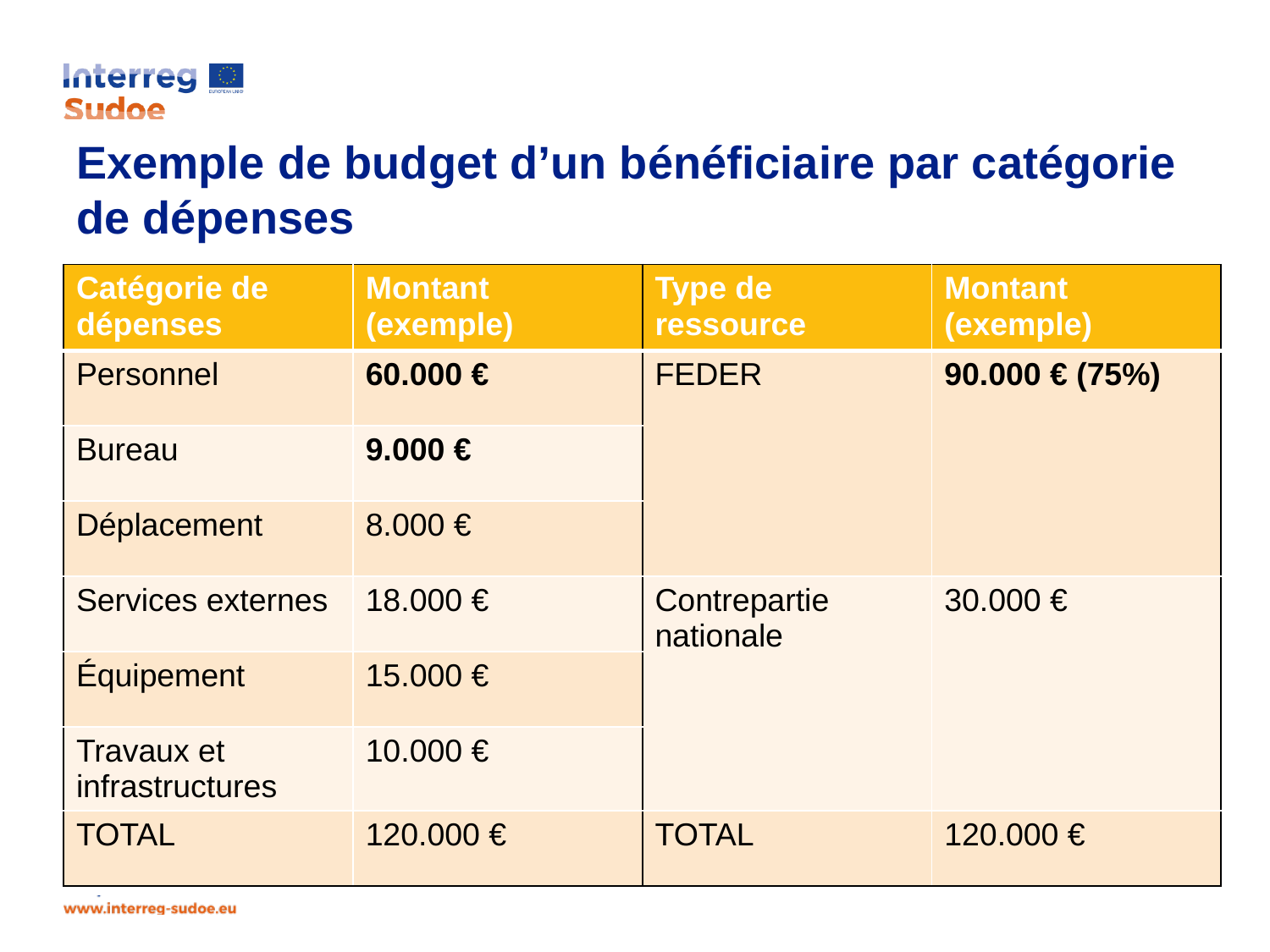

# Exemple de budget d’un bénéficiaire par catégorie de dépenses
| Catégorie de dépenses | Montant (exemple) | Type de ressource | Montant (exemple) |
| --- | --- | --- | --- |
| Personnel | 60.000 € | FEDER | 90.000 € (75%) |
| Bureau | 9.000 € |  |  |
| Déplacement | 8.000 € |  |  |
| Services externes | 18.000 € | Contrepartie nationale | 30.000 € |
| Équipement | 15.000 € |  |  |
| Travaux et infrastructures | 10.000 € |  |  |
| TOTAL | 120.000 € | TOTAL | 120.000 € |